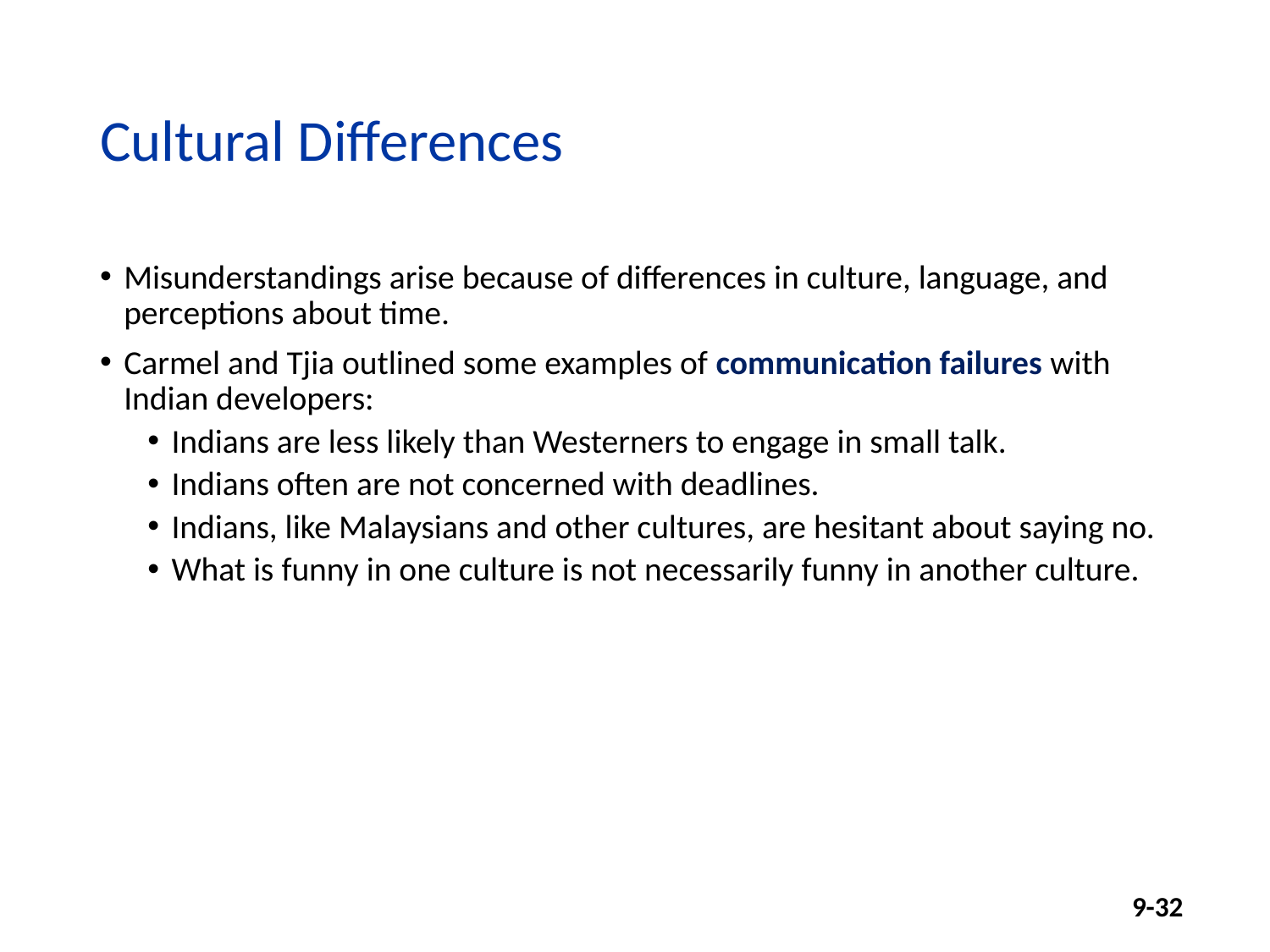

# Cultural Differences
Misunderstandings arise because of differences in culture, language, and perceptions about time.
Carmel and Tjia outlined some examples of communication failures with Indian developers:
Indians are less likely than Westerners to engage in small talk.
Indians often are not concerned with deadlines.
Indians, like Malaysians and other cultures, are hesitant about saying no.
What is funny in one culture is not necessarily funny in another culture.